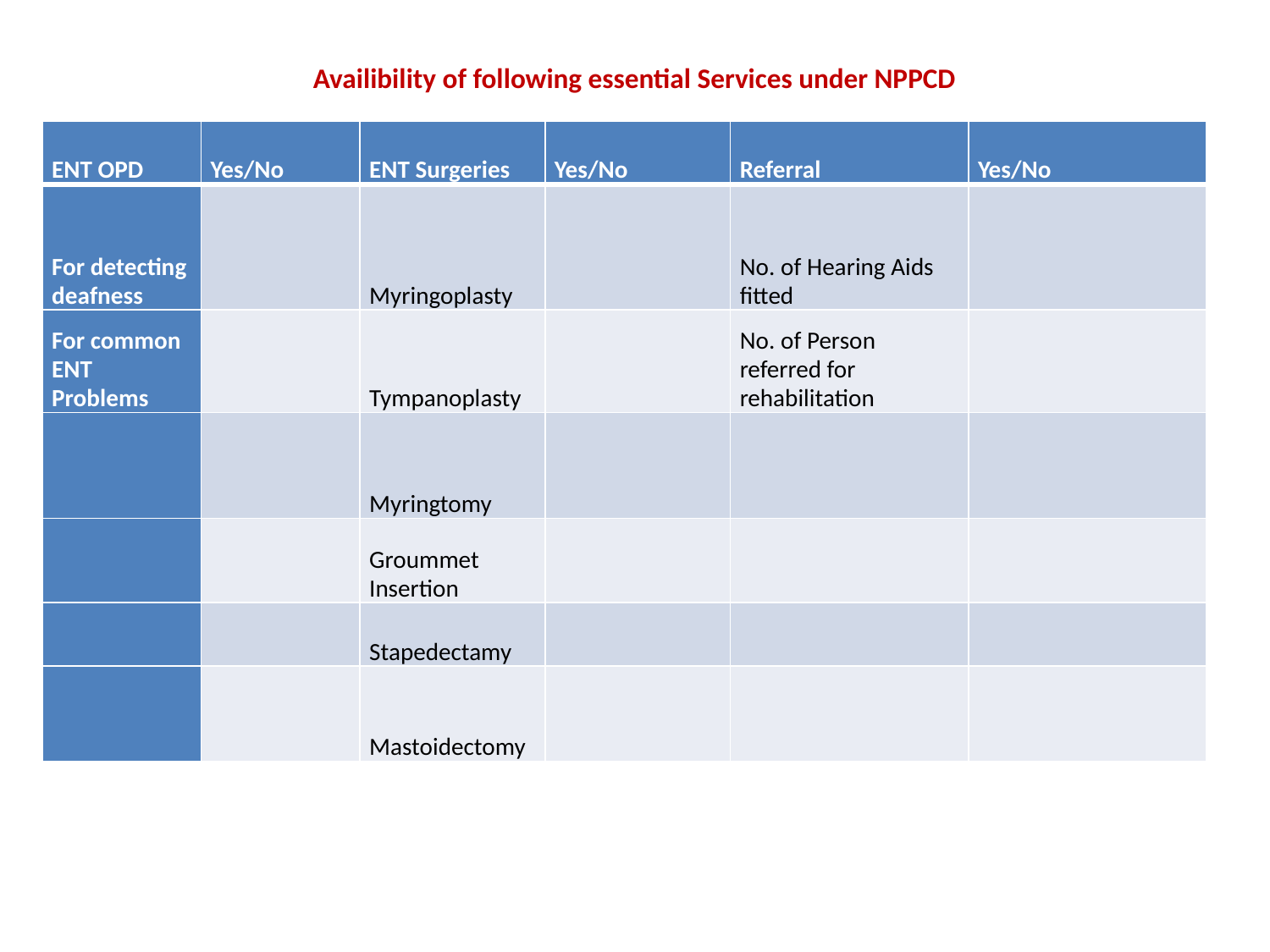

# Availibility of following essential Services under NPPCD
| ENT OPD | Yes/No | ENT Surgeries | Yes/No | Referral | Yes/No |
| --- | --- | --- | --- | --- | --- |
| For detecting deafness |  | Myringoplasty |  | No. of Hearing Aids fitted |  |
| For common ENT Problems |  | Tympanoplasty |  | No. of Person referred for rehabilitation |  |
|  |  | Myringtomy |  |  |  |
|  |  | Groummet Insertion |  |  |  |
|  |  | Stapedectamy |  |  |  |
|  |  | Mastoidectomy |  |  |  |